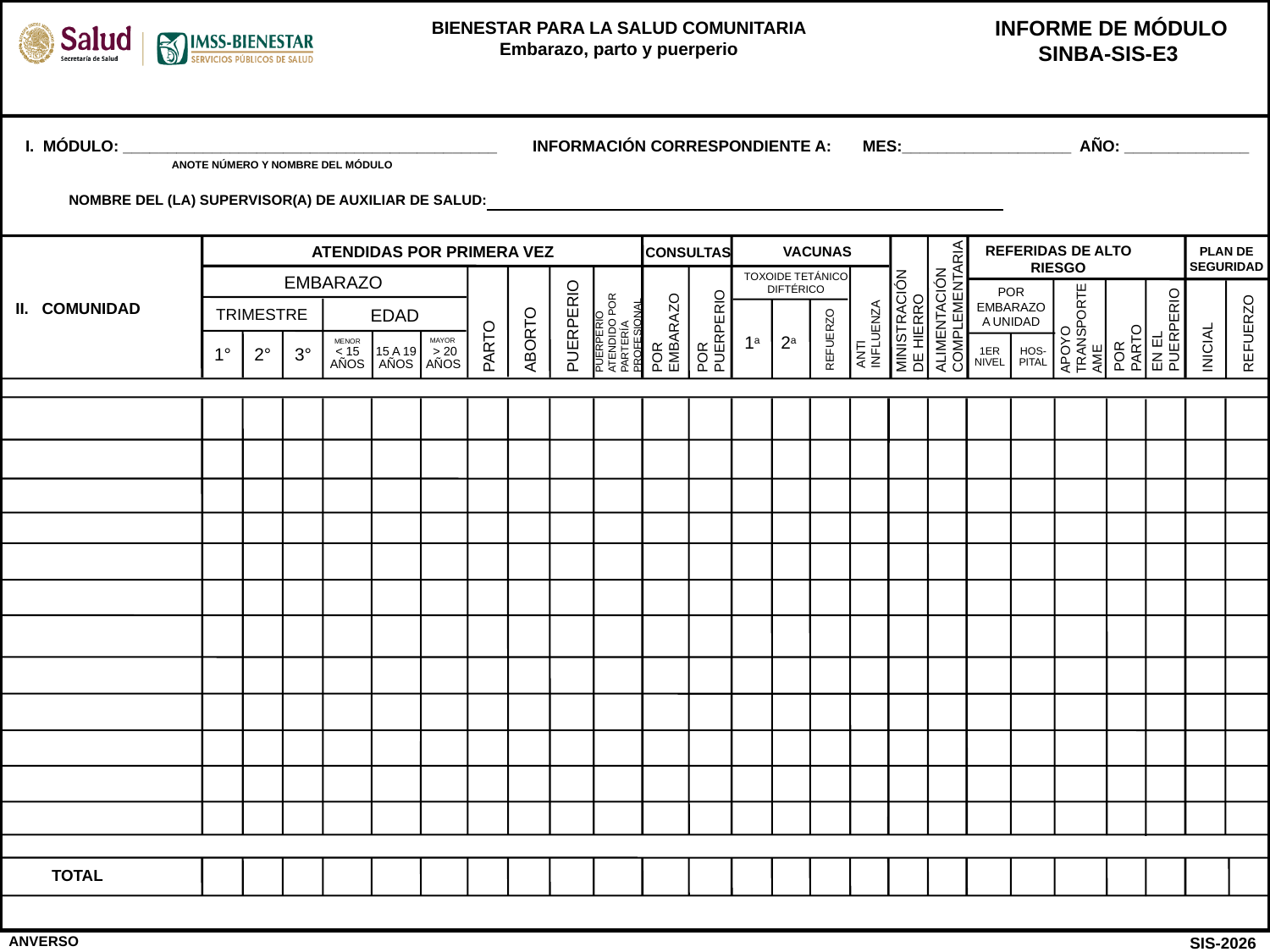

I.  MÓDULO: __________________________________________        INFORMACIÓN CORRESPONDIENTE A:       MES:___________________  AÑO: ______________

ANOTE NÚMERO Y NOMBRE DEL MÓDULO
NOMBRE DEL (LA) SUPERVISOR(A) DE AUXILIAR DE SALUD:

ATENDIDAS POR PRIMERA VEZ

REFERIDAS DE ALTO RIESGO

VACUNAS

CONSULTAS
PLAN DE SEGURIDAD
TOXOIDE TETÁNICO DIFTÉRICO
EMBARAZO

PUERPERIO ATENDIDO POR
PARTERÍA PROFESIONAL

POR EMBARAZO A UNIDAD

ALIMENTACIÓN COMPLEMENTARIA

APOYO TRANSPORTE AME
MINISTRACIÓN DE HIERRO
II. 	COMUNIDAD

TRIMESTRE
EDAD

EN EL PUERPERIO
ANTI INFLUENZA
POR PUERPERIO
POR   EMBARAZO
PUERPERIO
POR PARTO
REFUERZO
PARTO
ABORTO
INICIAL
REFUERZO
1a
2a
MAYOR
MENOR

1°
2°
3°
< 15 AÑOS
15 A 19 AÑOS
> 20 AÑOS
1ER
NIVEL
HOS-PITAL

TOTAL

ANVERSO